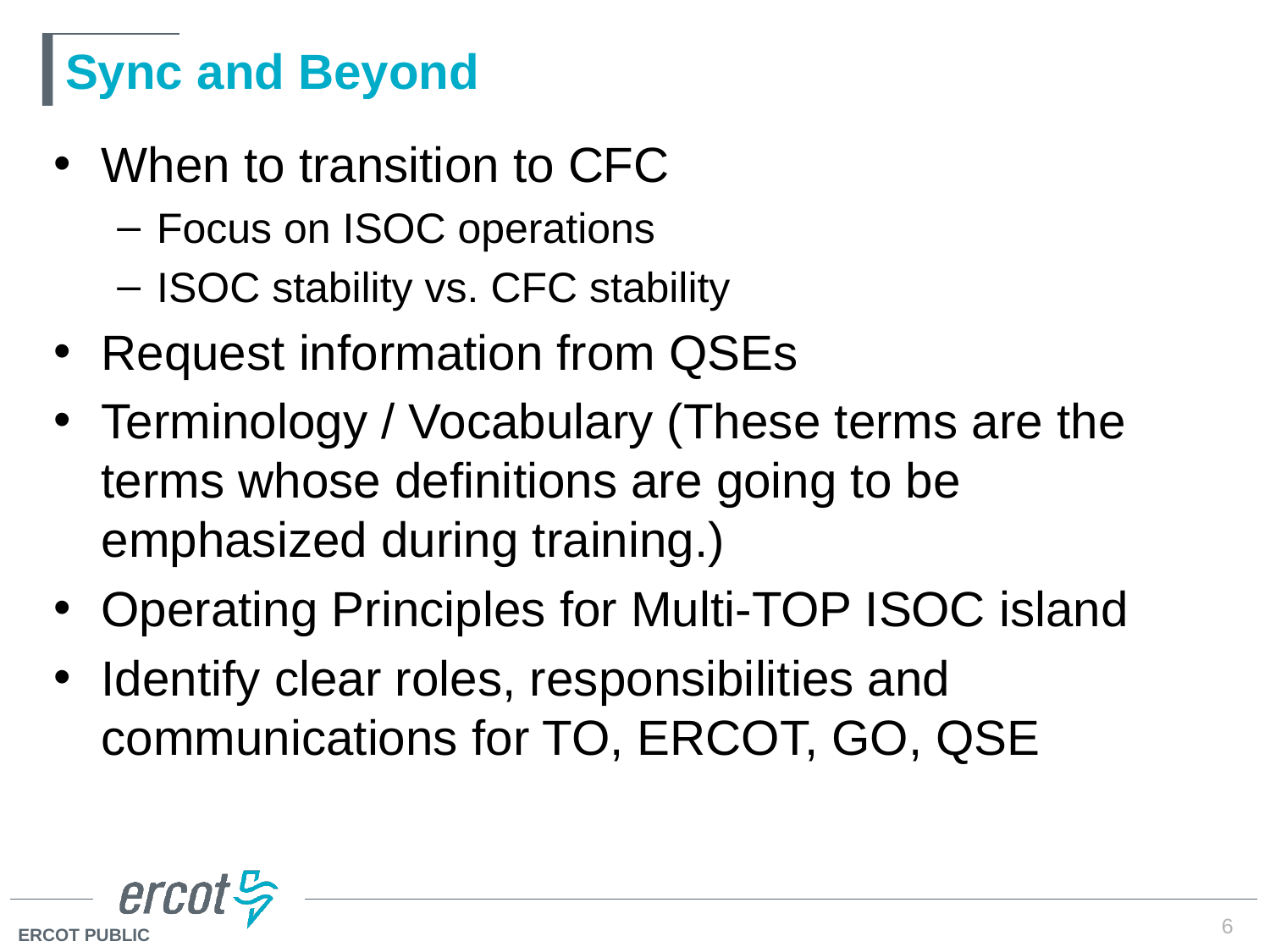

# Sync and Beyond
When to transition to CFC
Focus on ISOC operations
ISOC stability vs. CFC stability
Request information from QSEs
Terminology / Vocabulary (These terms are the terms whose definitions are going to be emphasized during training.)
Operating Principles for Multi-TOP ISOC island
Identify clear roles, responsibilities and communications for TO, ERCOT, GO, QSE
6